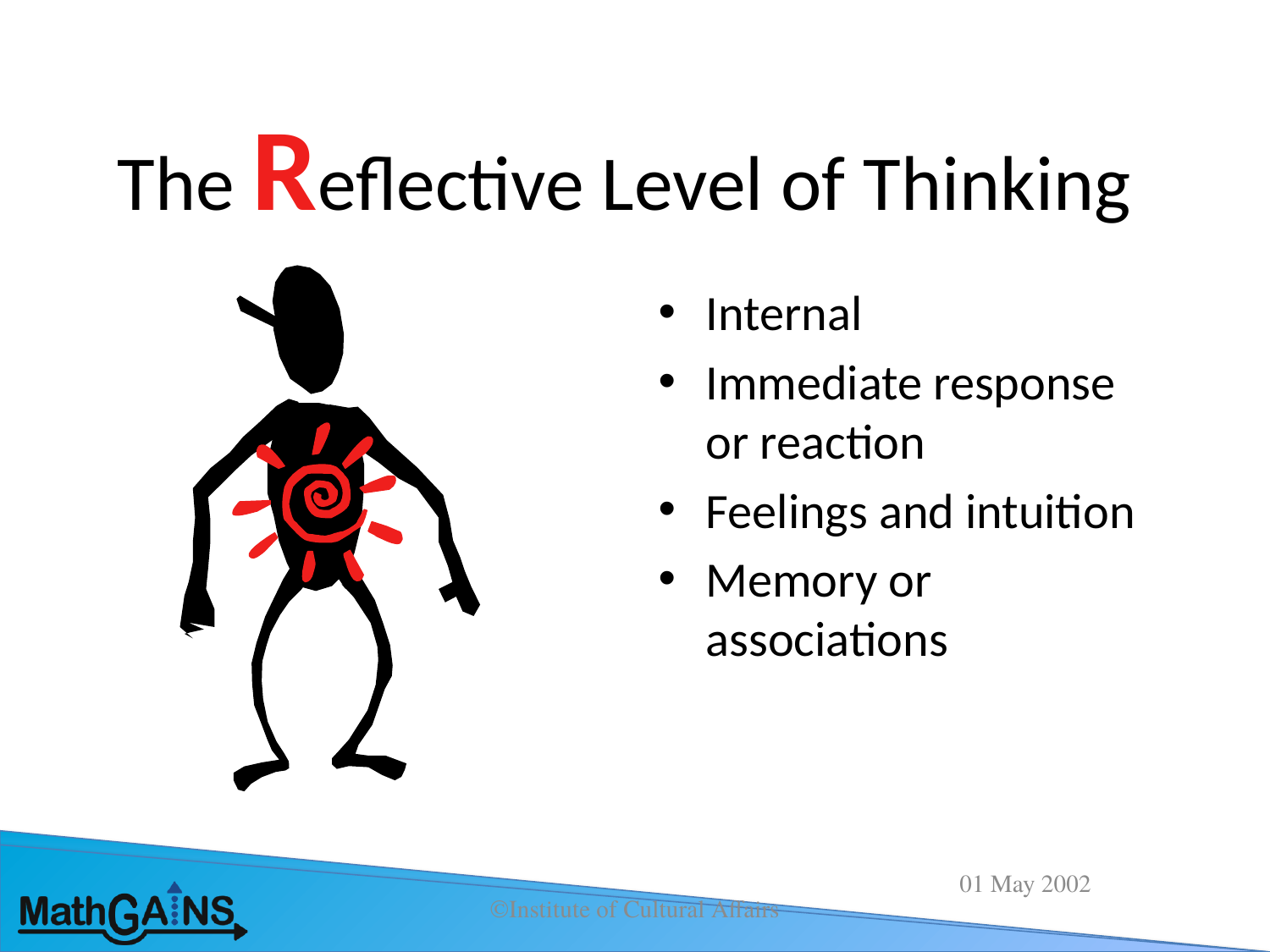

# The Reflective Level of Thinking

Internal
Immediate response or reaction
Feelings and intuition
Memory or associations

01 May 2002
©Institute of Cultural Affairs